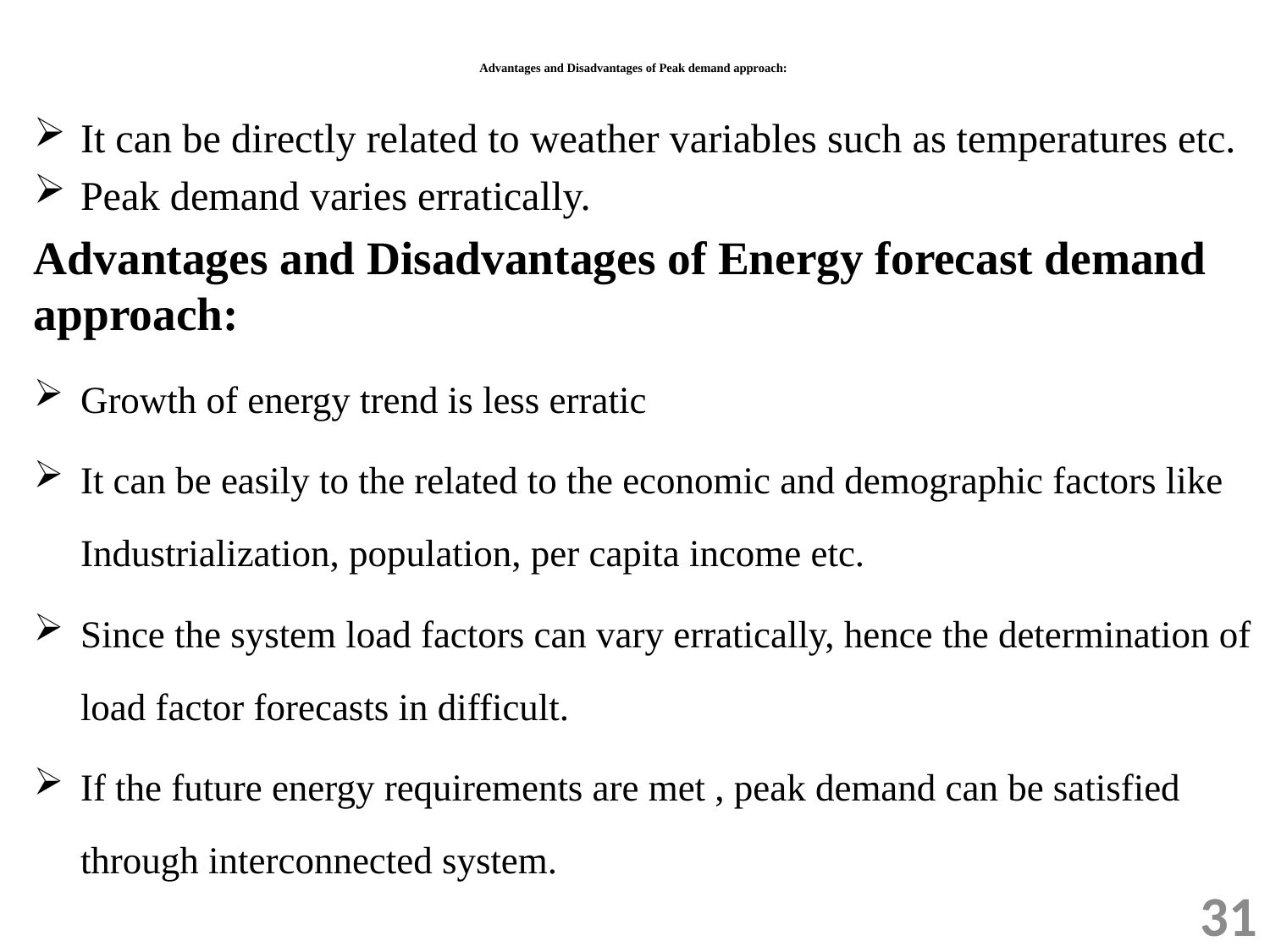

# Advantages and Disadvantages of Peak demand approach:
It can be directly related to weather variables such as temperatures etc.
Peak demand varies erratically.
Advantages and Disadvantages of Energy forecast demand approach:
Growth of energy trend is less erratic
It can be easily to the related to the economic and demographic factors like Industrialization, population, per capita income etc.
Since the system load factors can vary erratically, hence the determination of load factor forecasts in difficult.
If the future energy requirements are met , peak demand can be satisfied through interconnected system.
31